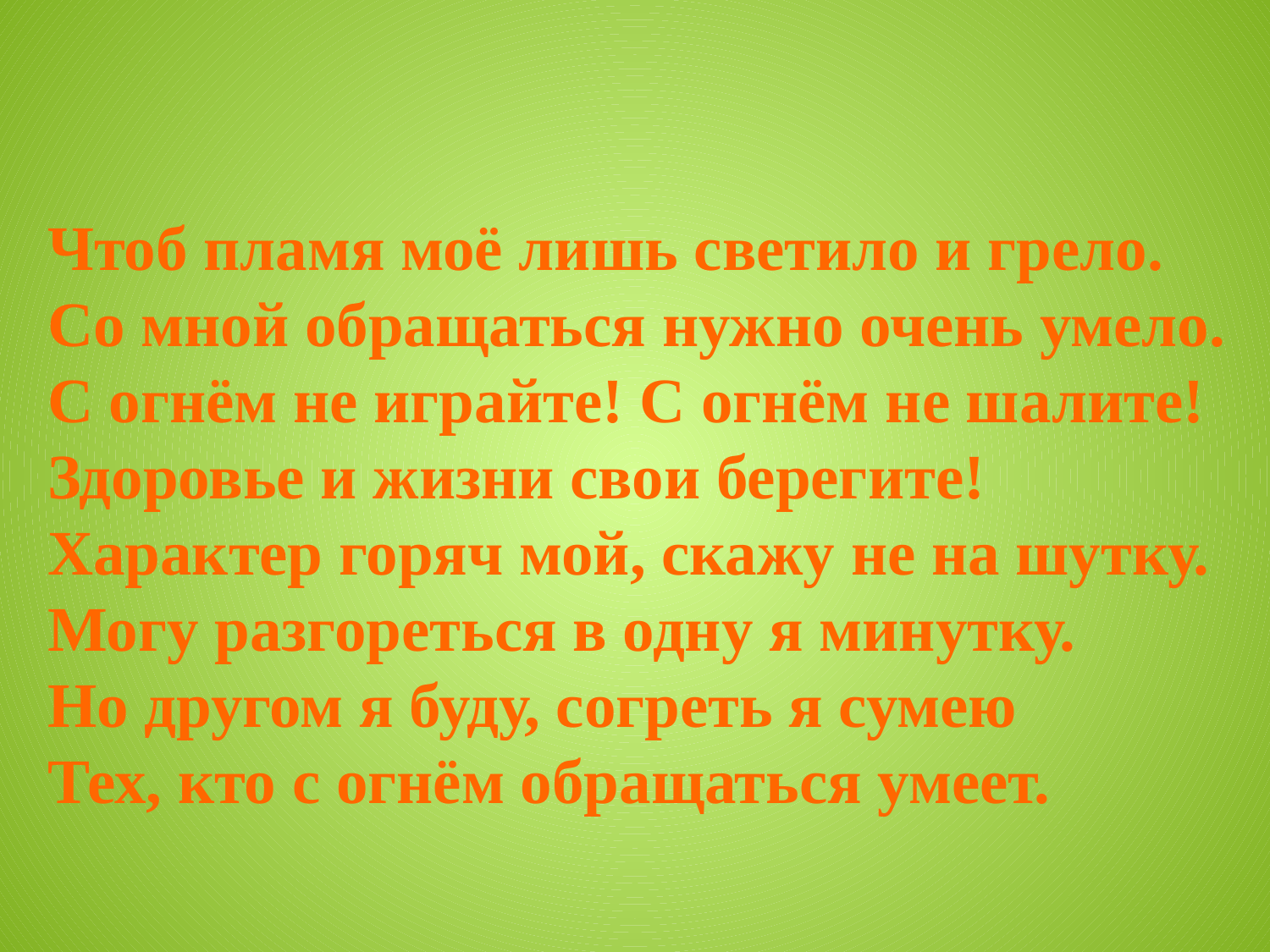

Чтоб пламя моё лишь светило и грело.
Со мной обращаться нужно очень умело.
С огнём не играйте! С огнём не шалите!
Здоровье и жизни свои берегите!
Характер горяч мой, скажу не на шутку.
Могу разгореться в одну я минутку.
Но другом я буду, согреть я сумею
Тех, кто с огнём обращаться умеет.